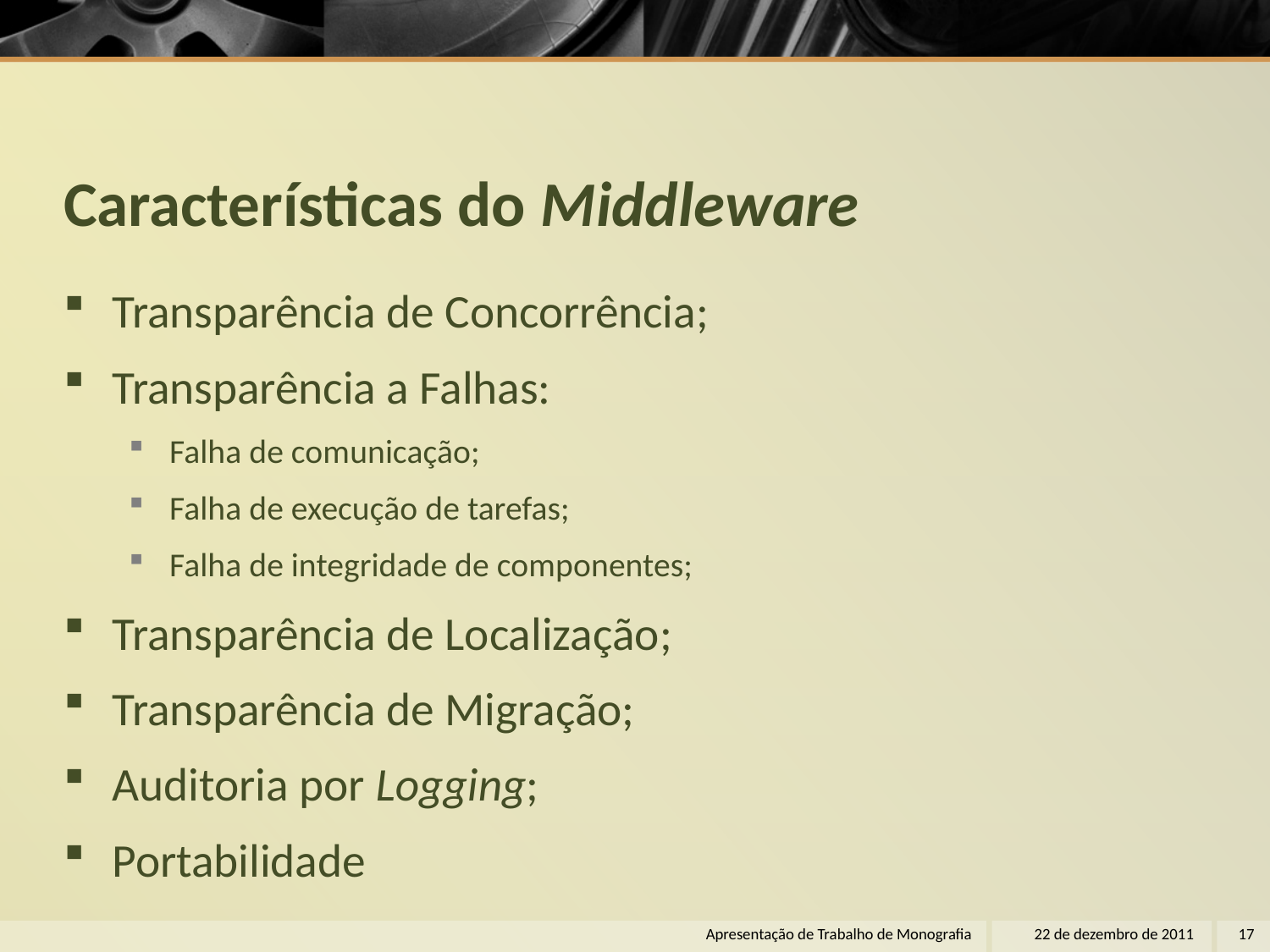

# Características do Middleware
Transparência de Concorrência;
Transparência a Falhas:
Falha de comunicação;
Falha de execução de tarefas;
Falha de integridade de componentes;
Transparência de Localização;
Transparência de Migração;
Auditoria por Logging;
Portabilidade

Apresentação de Trabalho de Monografia
22 de dezembro de 2011
17